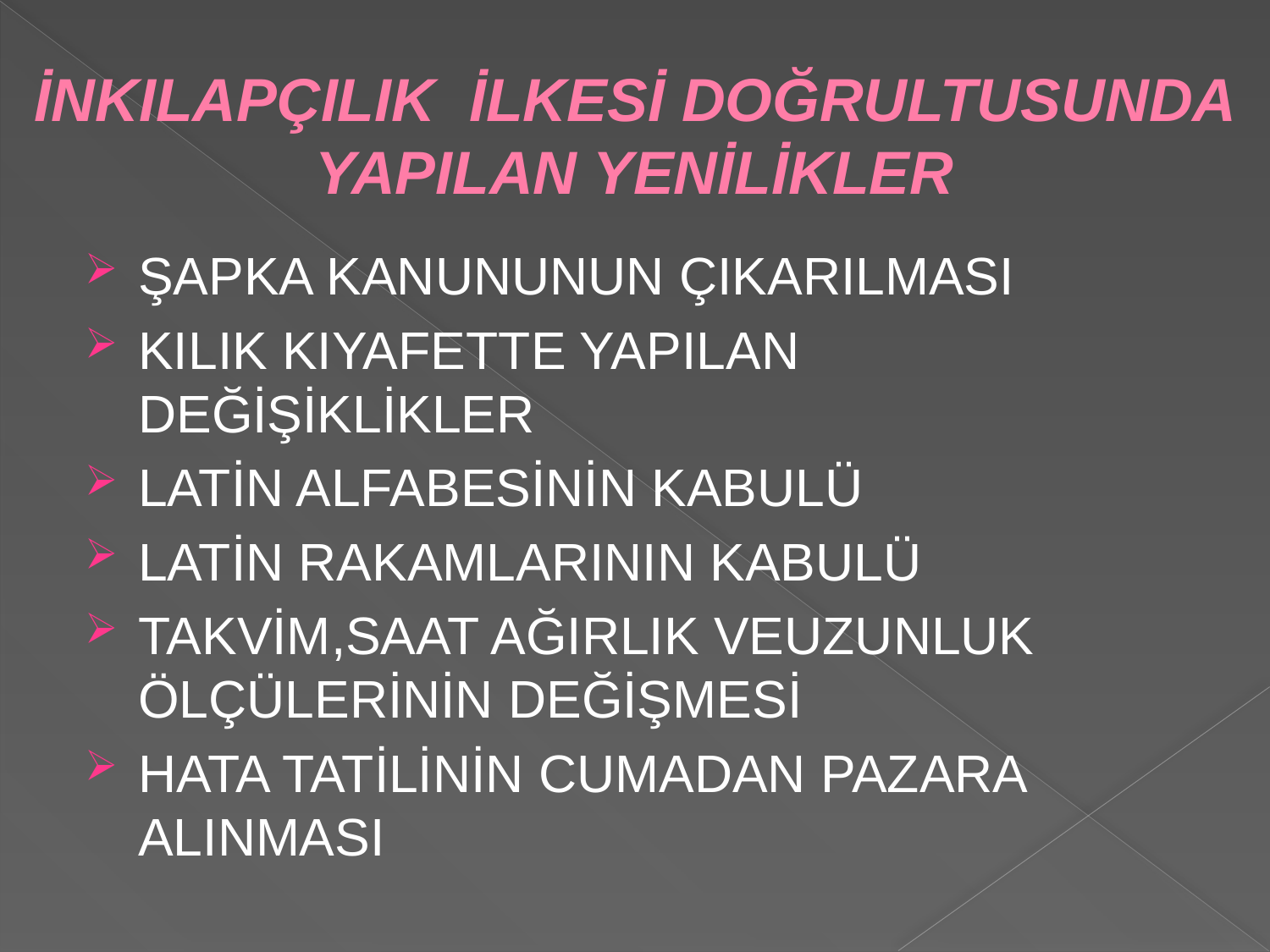

# İNKILAPÇILIK  İLKESİ DOĞRULTUSUNDA YAPILAN YENİLİKLER
ŞAPKA KANUNUNUN ÇIKARILMASI
KILIK KIYAFETTE YAPILAN DEĞİŞİKLİKLER
LATİN ALFABESİNİN KABULÜ
LATİN RAKAMLARININ KABULÜ
TAKVİM,SAAT AĞIRLIK VEUZUNLUK ÖLÇÜLERİNİN DEĞİŞMESİ
HATA TATİLİNİN CUMADAN PAZARA ALINMASI